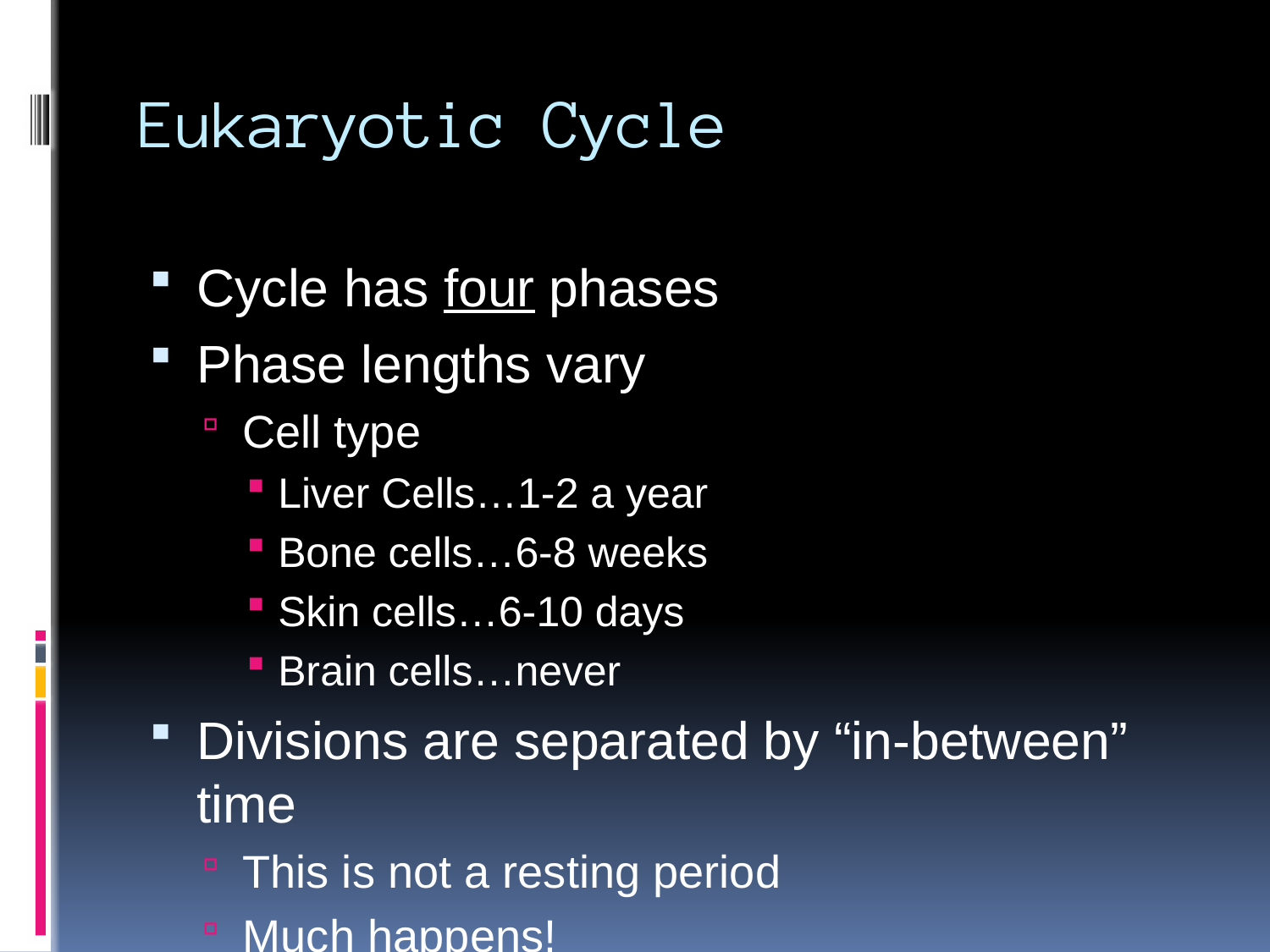

# Eukaryotic Cycle
Cycle has four phases
Phase lengths vary
Cell type
Liver Cells…1-2 a year
Bone cells…6-8 weeks
Skin cells…6-10 days
Brain cells…never
Divisions are separated by “in-between” time
This is not a resting period
Much happens!